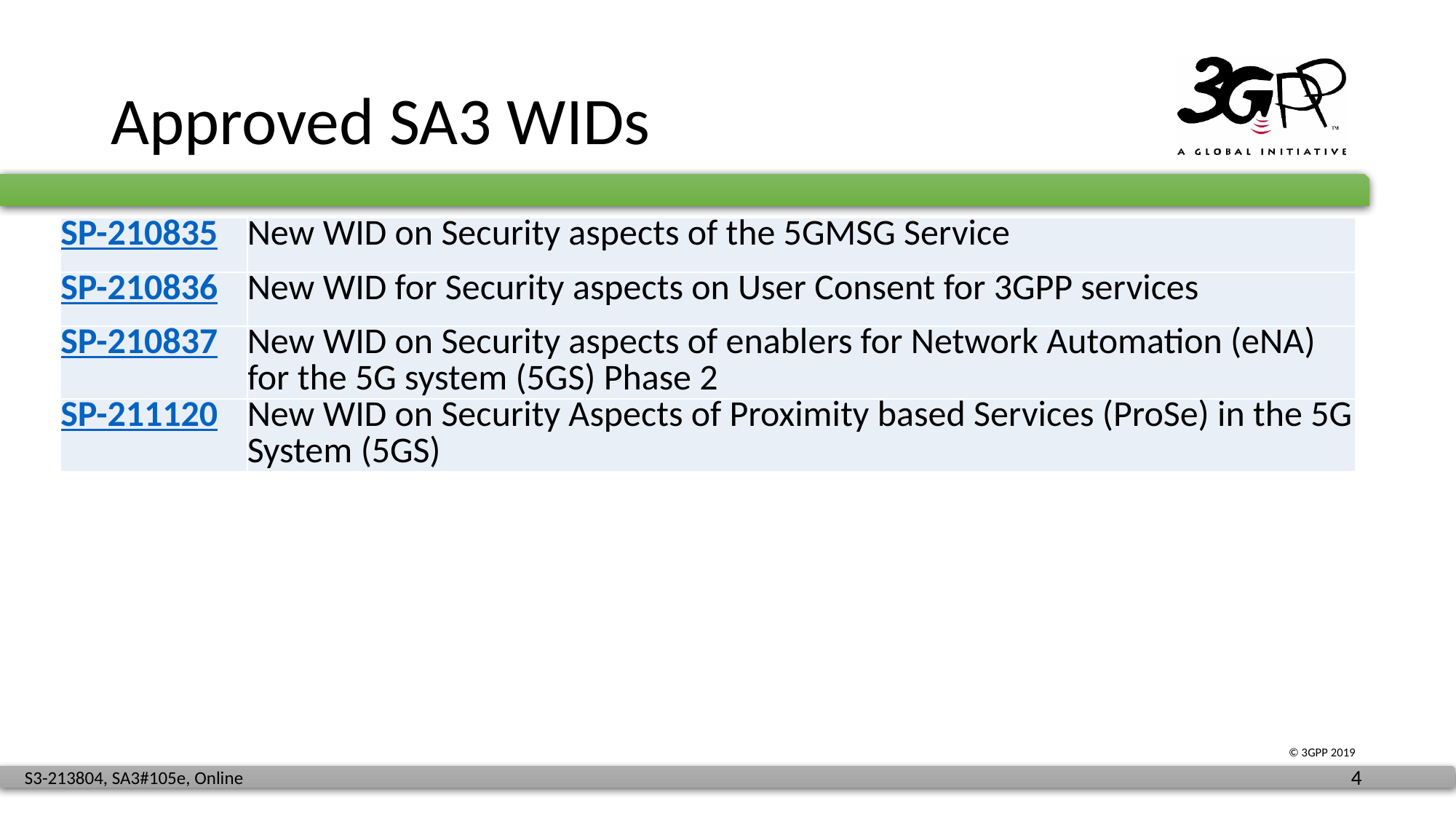

# Approved SA3 WIDs
| SP-210835 | New WID on Security aspects of the 5GMSG Service |
| --- | --- |
| SP-210836 | New WID for Security aspects on User Consent for 3GPP services |
| SP-210837 | New WID on Security aspects of enablers for Network Automation (eNA) for the 5G system (5GS) Phase 2 |
| SP-211120 | New WID on Security Aspects of Proximity based Services (ProSe) in the 5G System (5GS) |